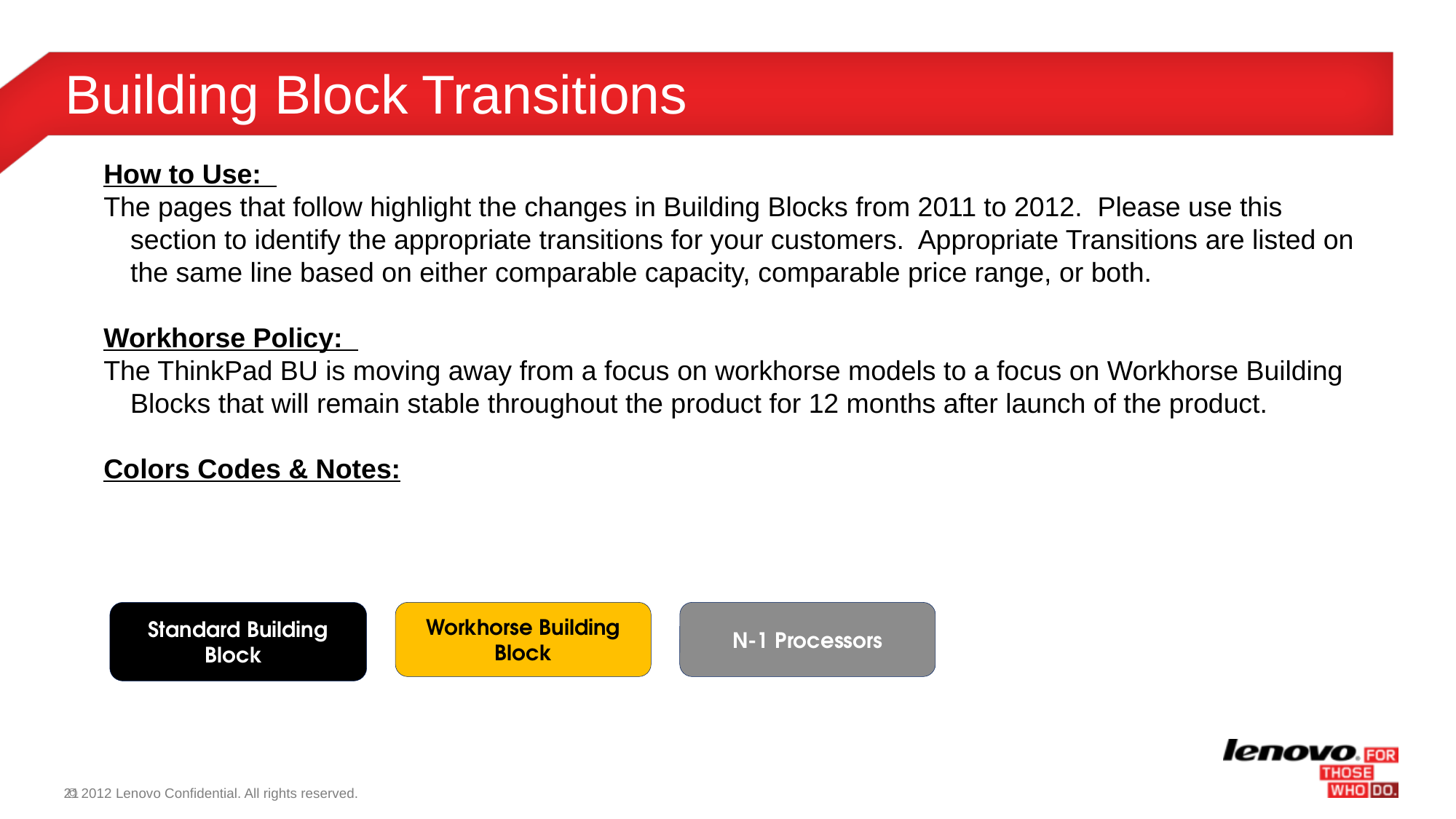

Building Block Transitions
How to Use:
The pages that follow highlight the changes in Building Blocks from 2011 to 2012.  Please use this section to identify the appropriate transitions for your customers.  Appropriate Transitions are listed on the same line based on either comparable capacity, comparable price range, or both.

Workhorse Policy:
The ThinkPad BU is moving away from a focus on workhorse models to a focus on Workhorse Building Blocks that will remain stable throughout the product for 12 months after launch of the product.

Colors Codes & Notes:
Workhorse Building Block
N-1 Processors
Standard Building Block)